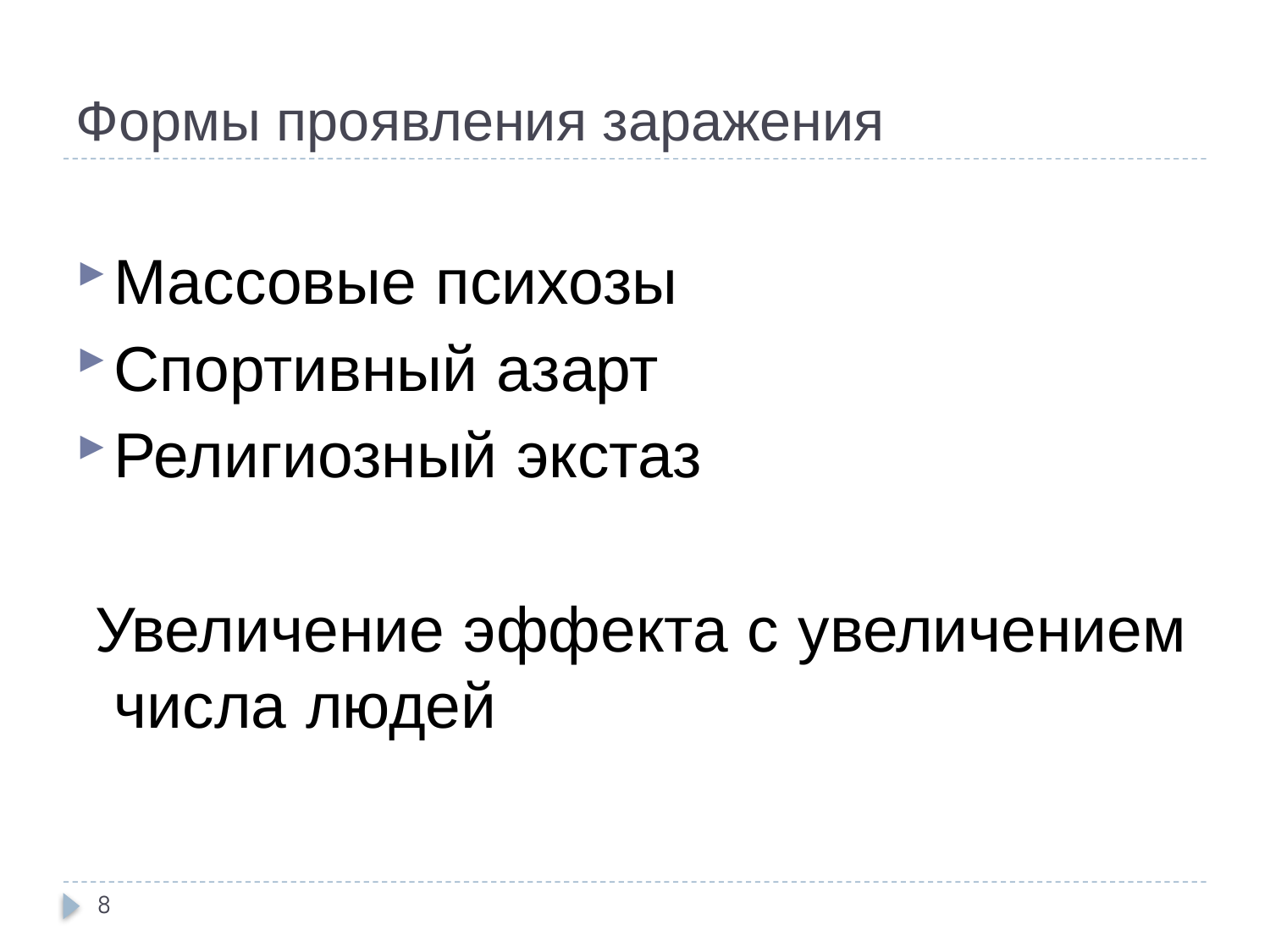

# Формы проявления заражения

Массовые психозы
Спортивный азарт
Религиозный экстаз

 Увеличение эффекта с увеличением числа людей

8